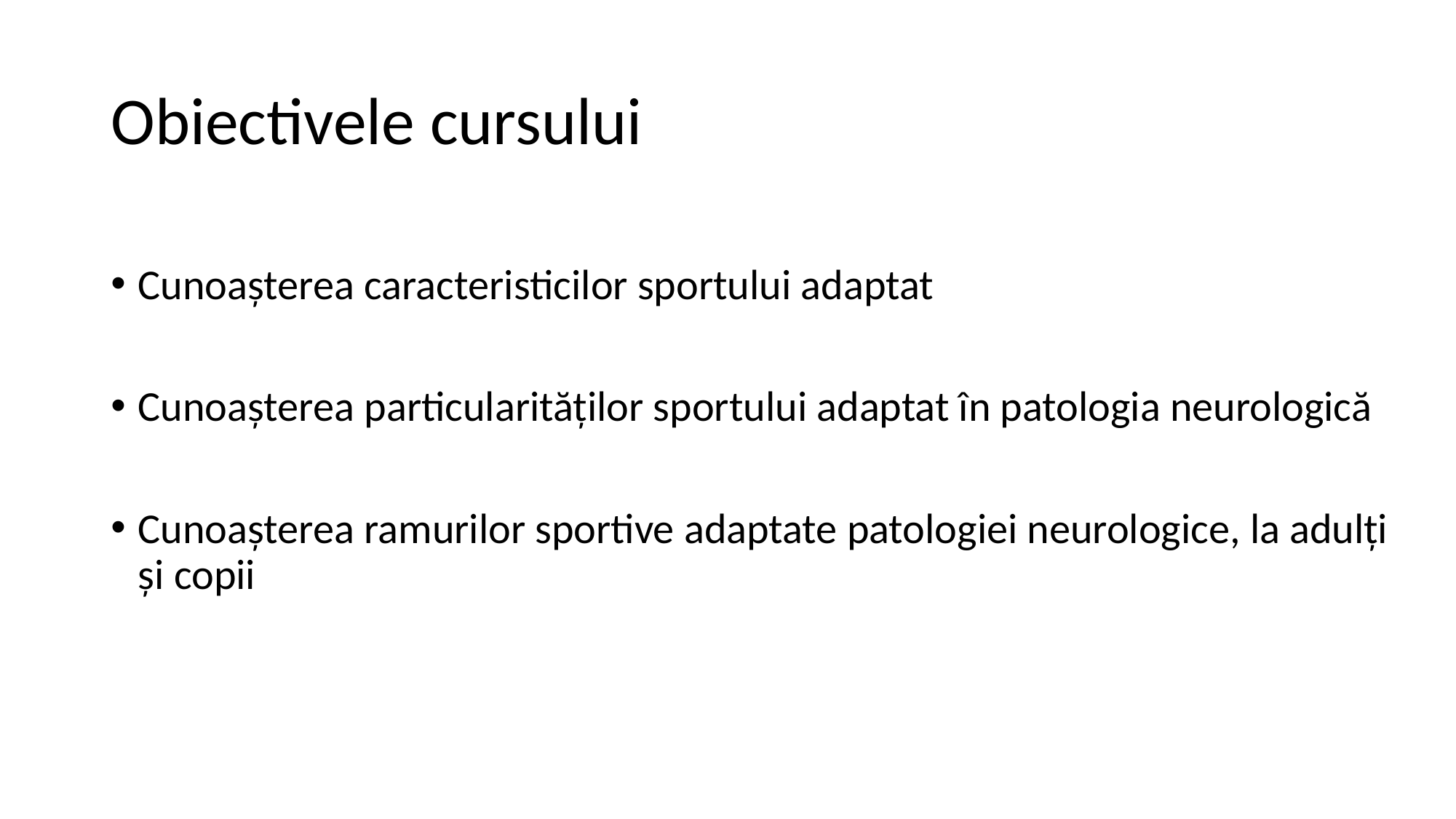

# Obiectivele cursului
Cunoașterea caracteristicilor sportului adaptat

Cunoașterea particularităților sportului adaptat în patologia neurologică

Cunoașterea ramurilor sportive adaptate patologiei neurologice, la adulți și copii